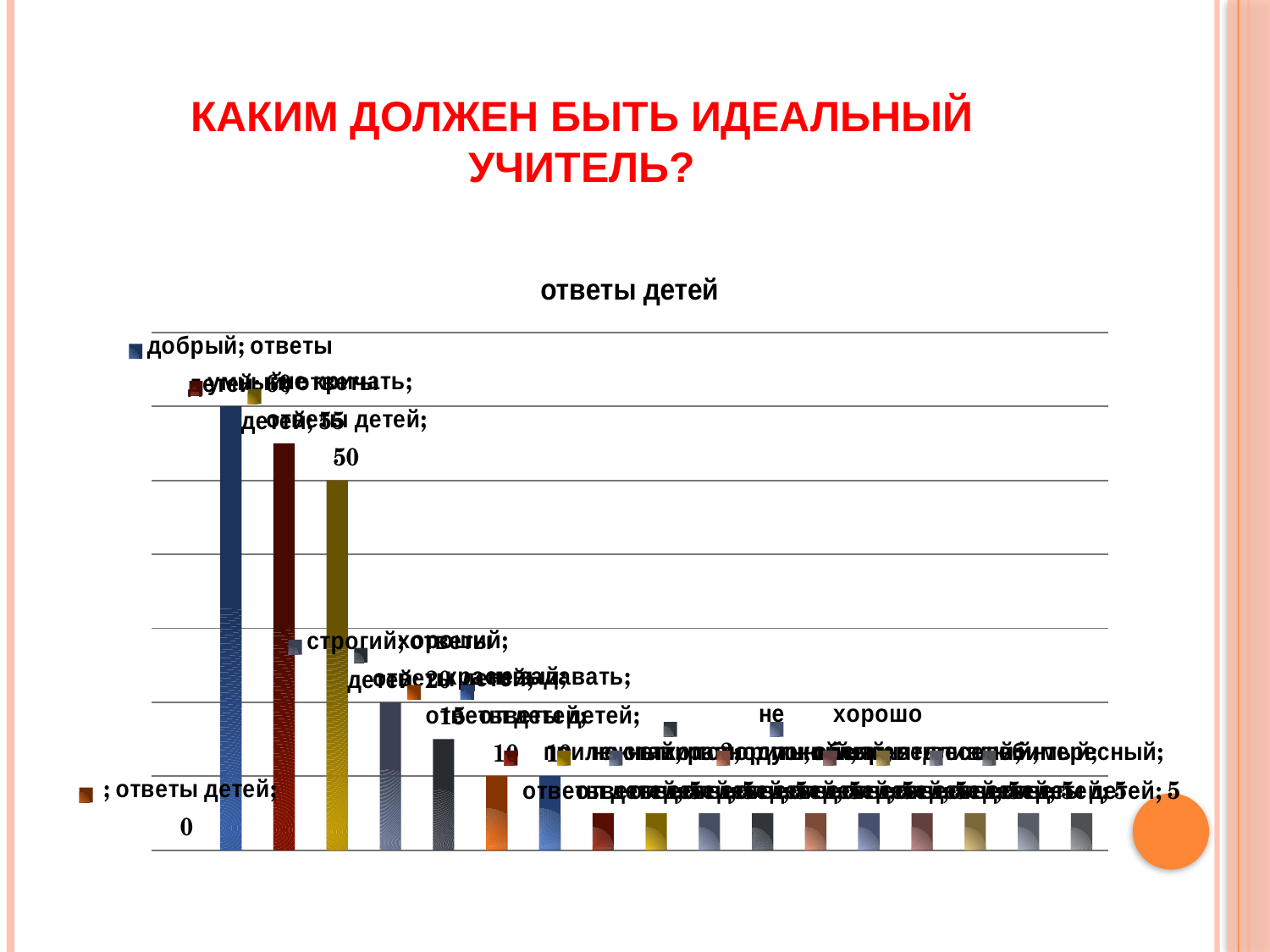

# Каким должен быть идеальный учитель?

### Chart:

| Category |  |
|---|---|
|   | None |
| добрый | 60.0 |
| умный | 55.0 |
| не кричать | 50.0 |
| строгий | 20.0 |
| хороший | 15.0 |
| красивый | 10.0 |
| не задавать | 10.0 |
| прилежный | 5.0 |
| не ставить 2 | 5.0 |
| четко говорить | 5.0 |
| не равнодушный | 5.0 |
| спокойный | 5.0 |
| хорошо объяснять | 5.0 |
| справедливый | 5.0 |
| веселый | 5.0 |
| любимый | 5.0 |
| интересный | 5.0 |